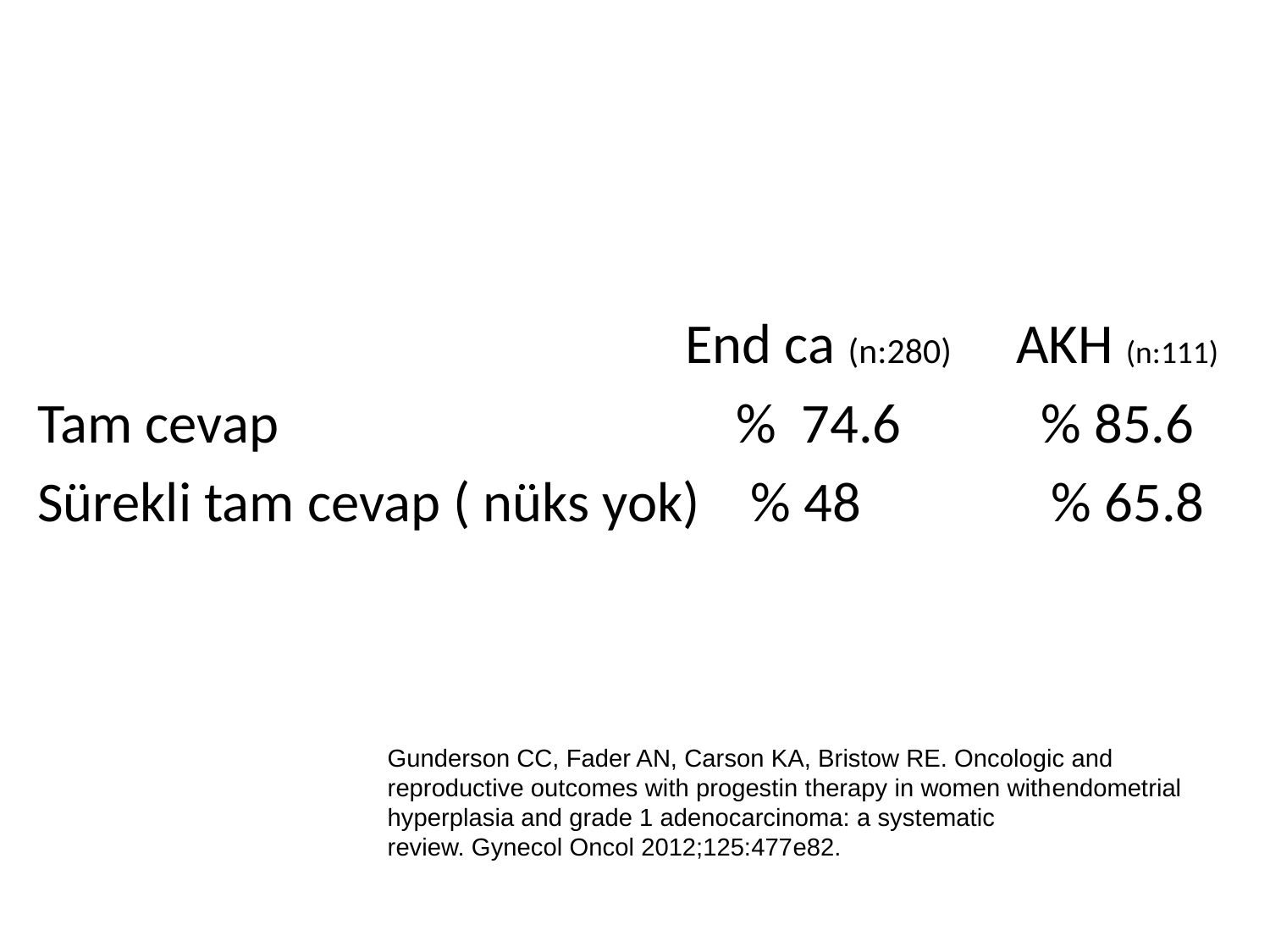

#

                                                   End ca (n:280)        AKH (n:111)
Tam cevap                                    %  74.6           % 85.6
Sürekli tam cevap ( nüks yok)    % 48               % 65.8

Gunderson CC, Fader AN, Carson KA, Bristow RE. Oncologic and
reproductive outcomes with progestin therapy in women withendometrial hyperplasia and grade 1 adenocarcinoma: a systematic
review. Gynecol Oncol 2012;125:477e82.